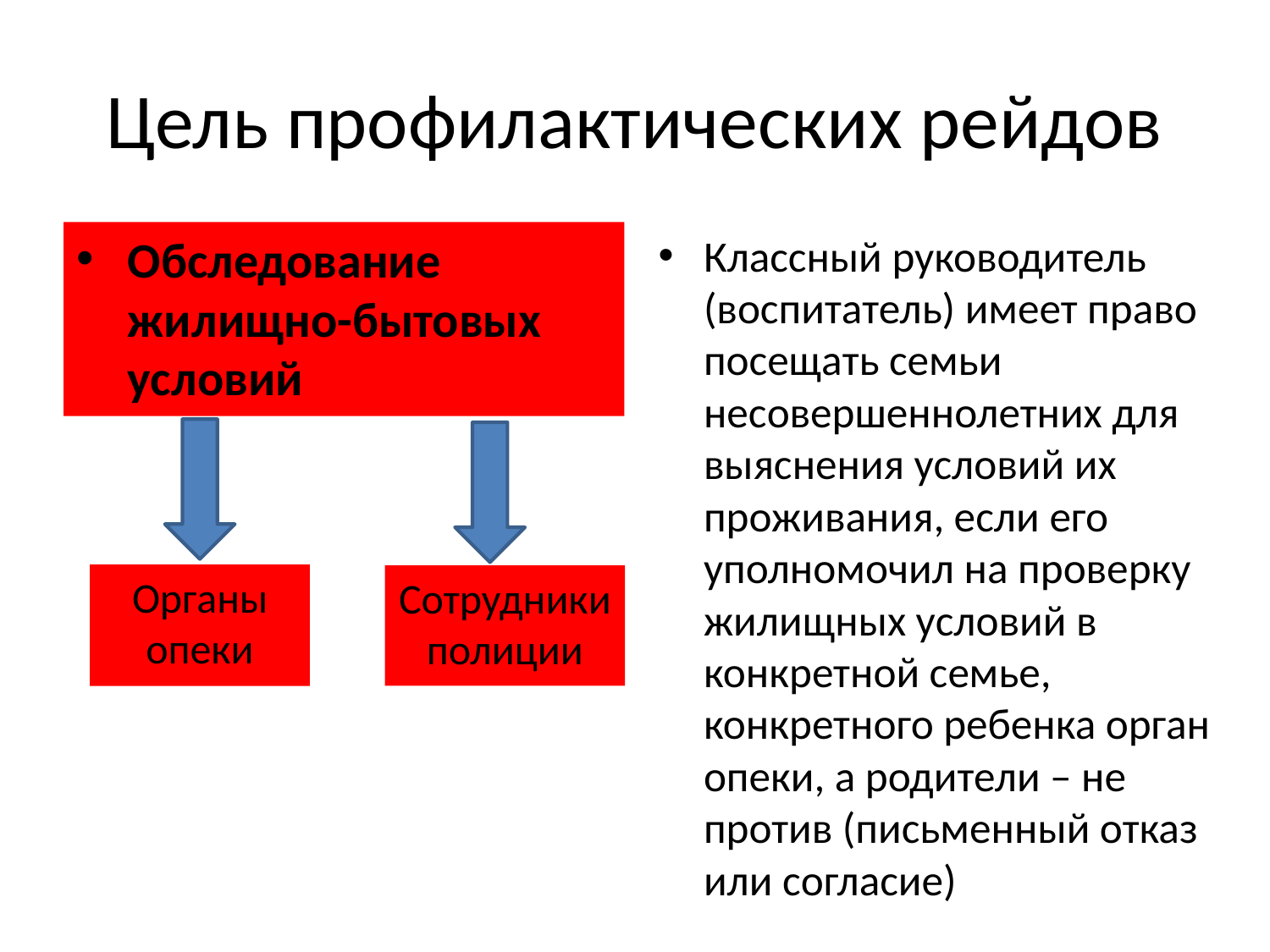

# Цель профилактических рейдов
Классный руководитель (воспитатель) имеет право посещать семьи несовершеннолетних для выяснения условий их проживания, если его уполномочил на проверку жилищных условий в конкретной семье, конкретного ребенка орган опеки, а родители – не против (письменный отказ или согласие)
Обследование жилищно-бытовых условий

Органы опеки
Сотрудники полиции